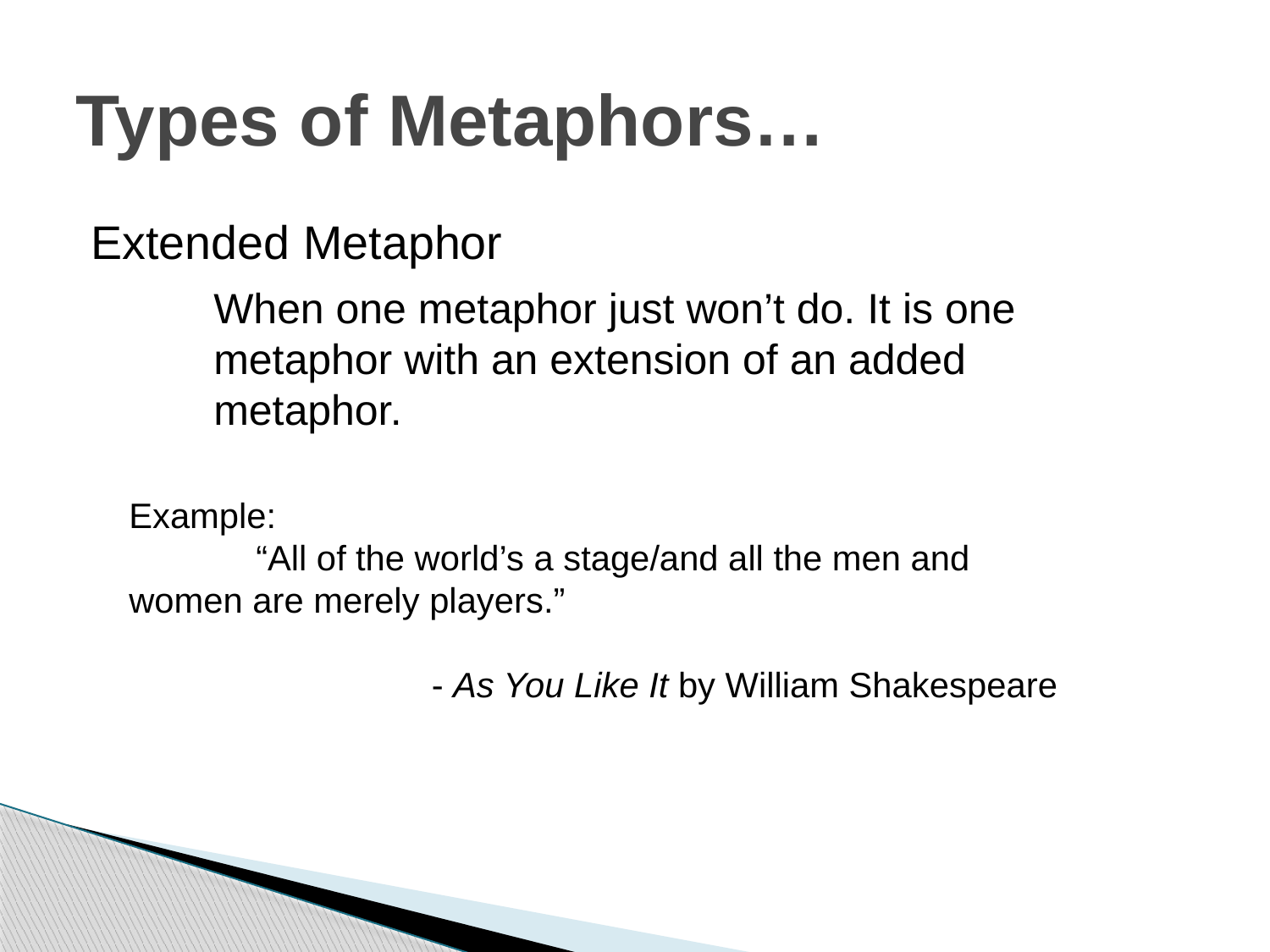

# Types of Metaphors…
Extended Metaphor
When one metaphor just won’t do. It is one metaphor with an extension of an added metaphor.
Example:
	“All of the world’s a stage/and all the men and      	women are merely players.”

		     - As You Like It by William Shakespeare